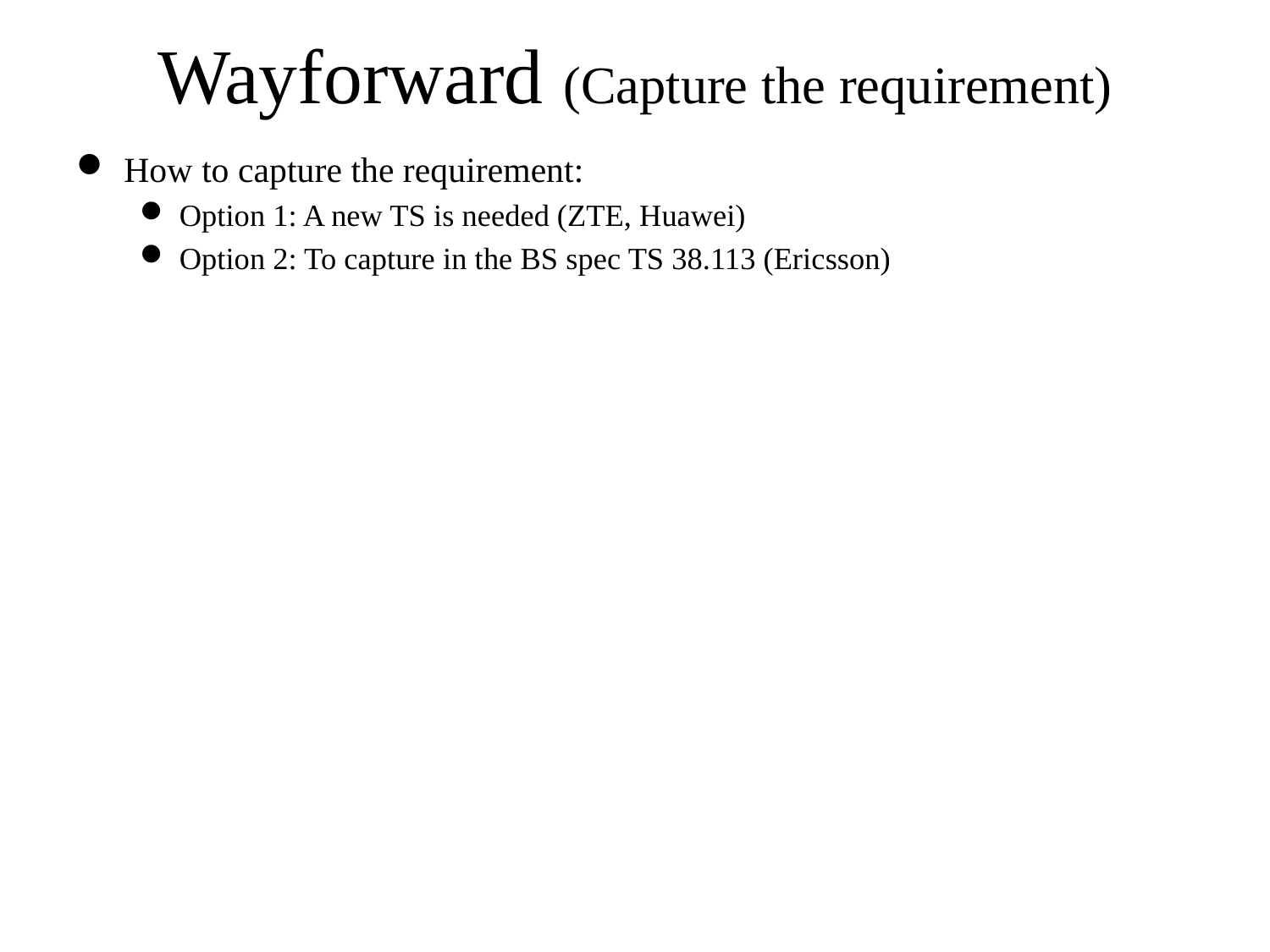

# Wayforward (Capture the requirement)
How to capture the requirement:
Option 1: A new TS is needed (ZTE, Huawei)
Option 2: To capture in the BS spec TS 38.113 (Ericsson)